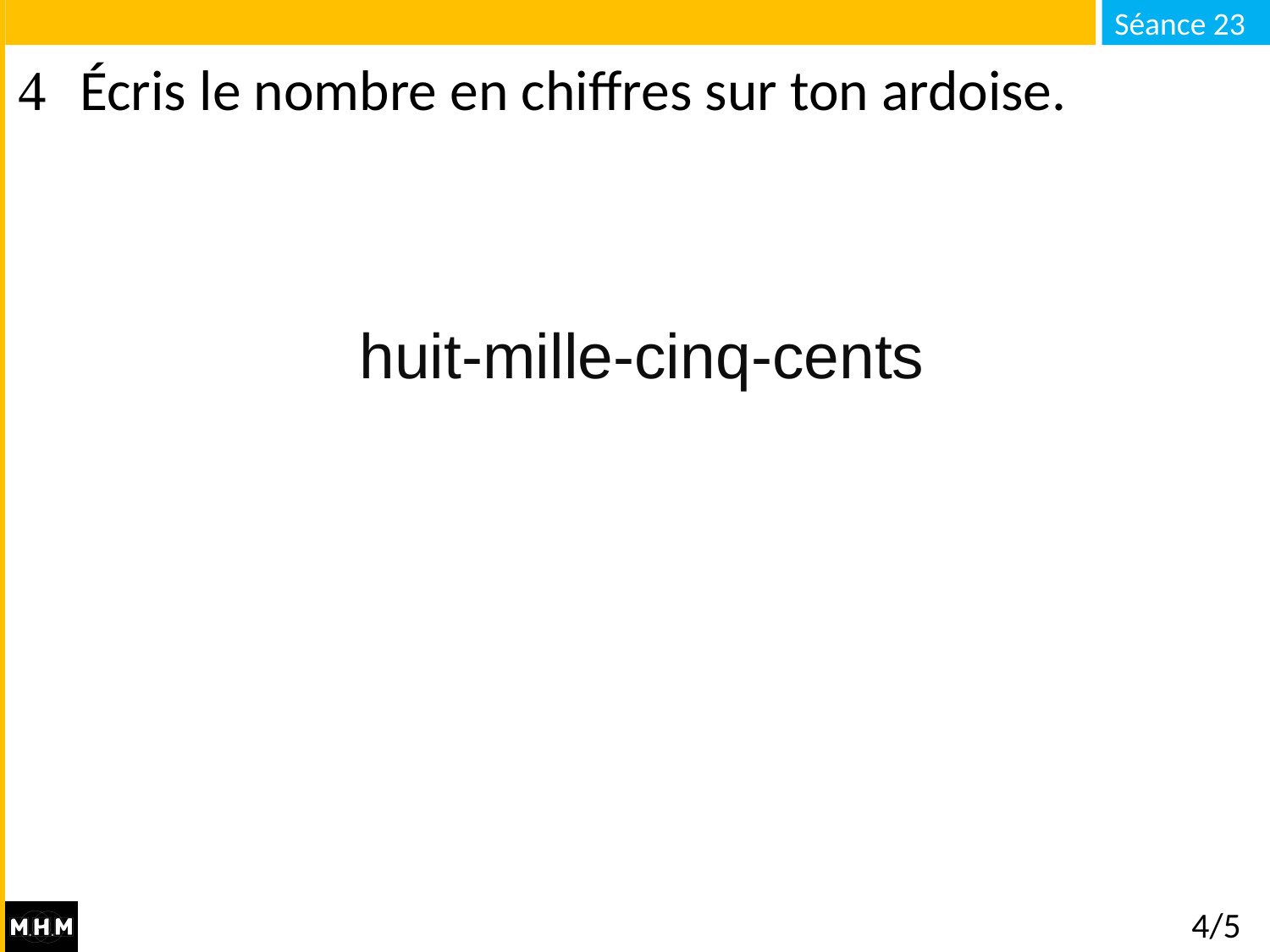

# Écris le nombre en chiffres sur ton ardoise.
huit-mille-cinq-cents
4/5